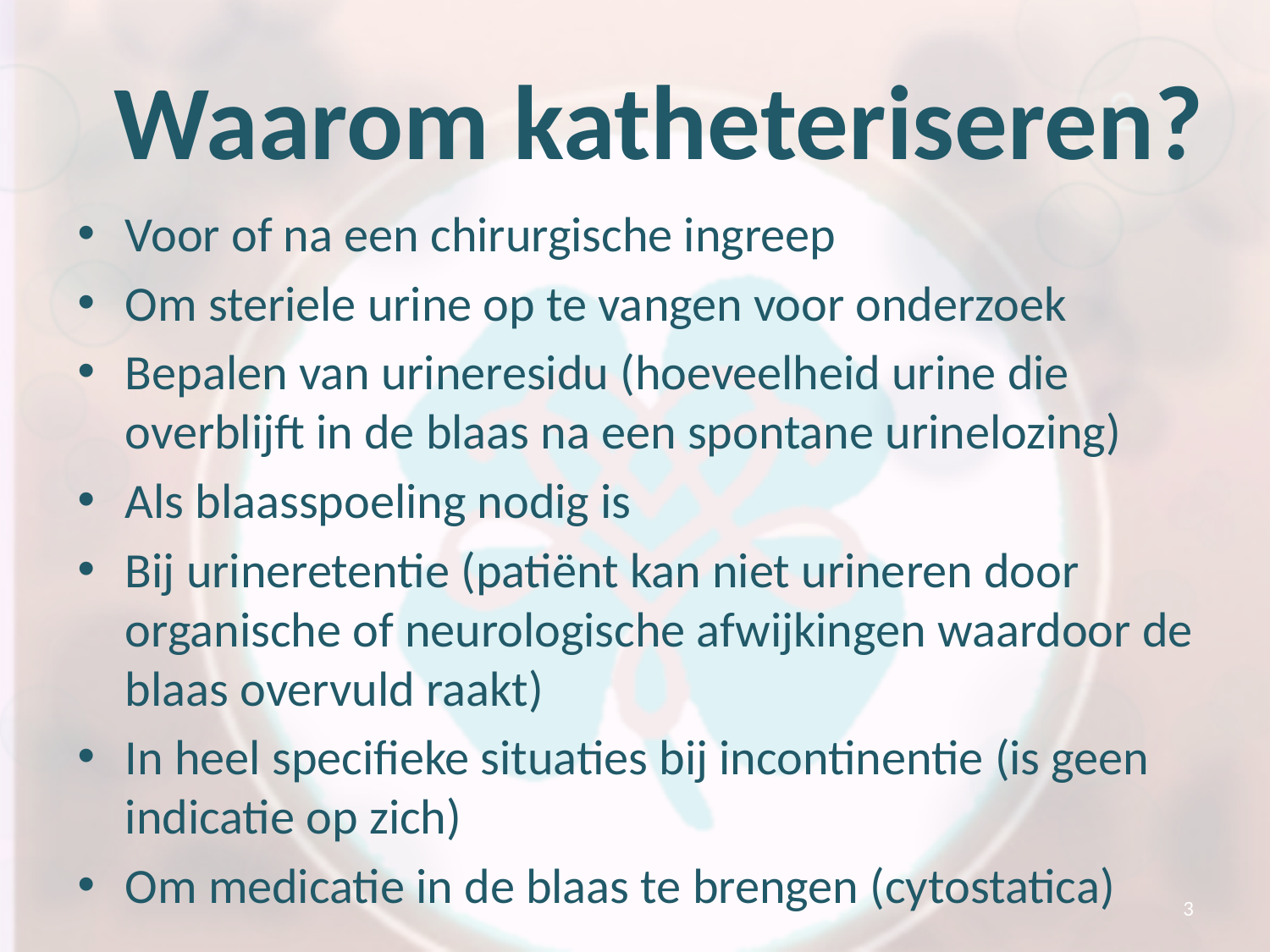

# Waarom katheteriseren?
Voor of na een chirurgische ingreep
Om steriele urine op te vangen voor onderzoek
Bepalen van urineresidu (hoeveelheid urine die overblijft in de blaas na een spontane urinelozing)
Als blaasspoeling nodig is
Bij urineretentie (patiënt kan niet urineren door organische of neurologische afwijkingen waardoor de blaas overvuld raakt)
In heel specifieke situaties bij incontinentie (is geen indicatie op zich)
Om medicatie in de blaas te brengen (cytostatica)

3